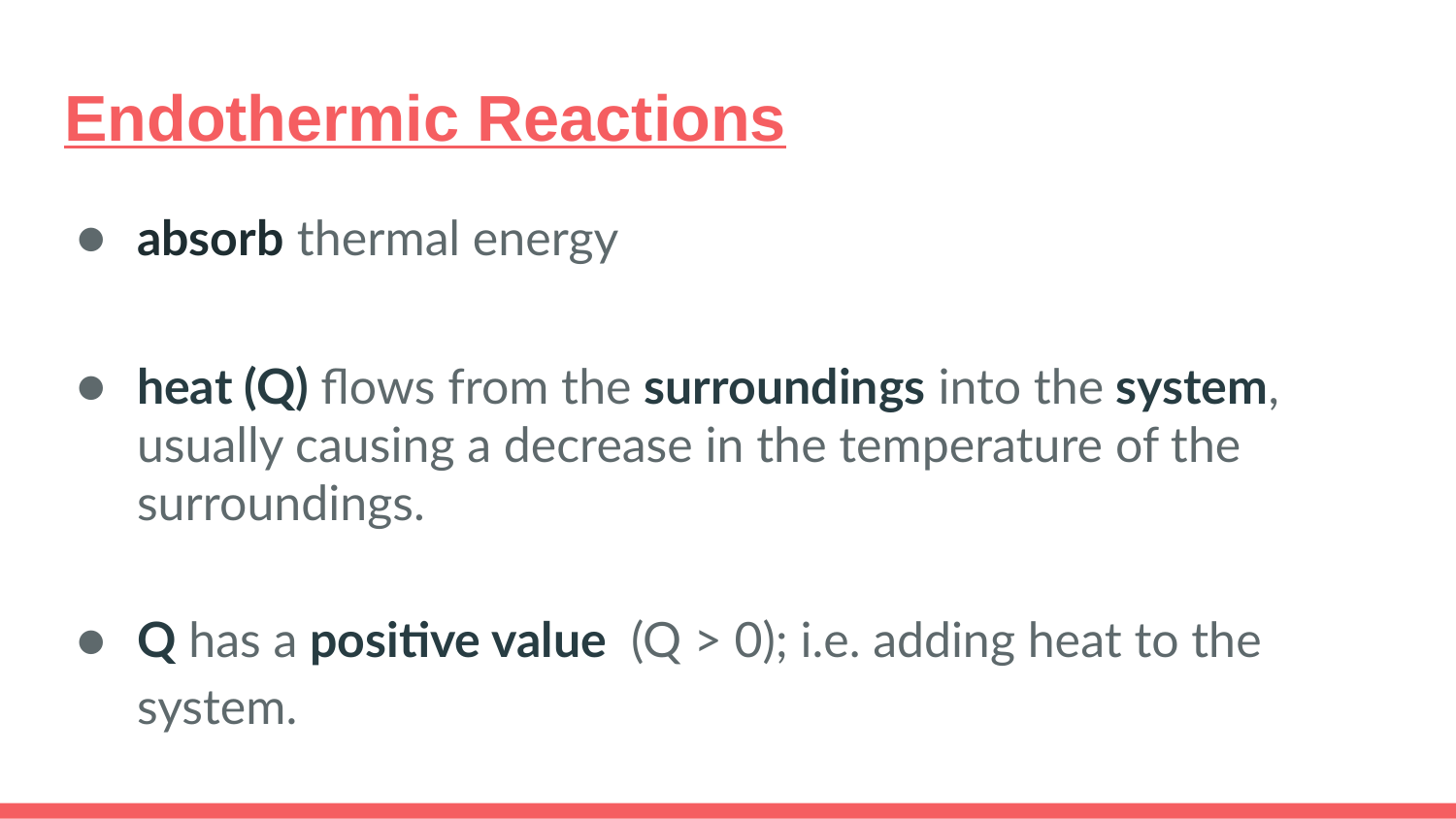

# Endothermic Reactions
absorb thermal energy
heat (Q) flows from the surroundings into the system, usually causing a decrease in the temperature of the surroundings.
Q has a positive value  (Q > 0); i.e. adding heat to the system.